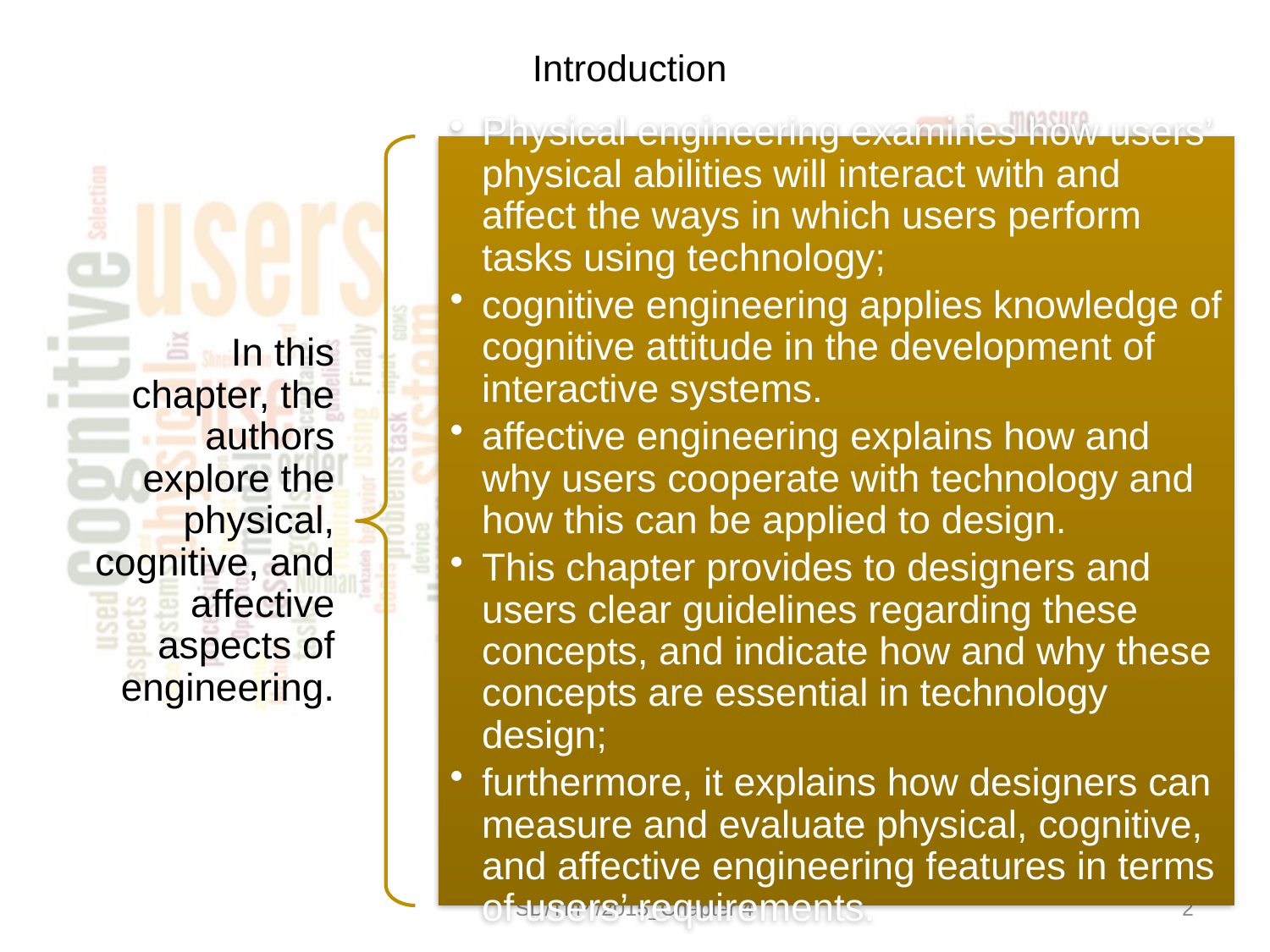

# Introduction
In this chapter, the authors explore the physical, cognitive, and affective aspects of engineering.
Physical engineering examines how users’ physical abilities will interact with and affect the ways in which users perform tasks using technology;
cognitive engineering applies knowledge of cognitive attitude in the development of interactive systems.
affective engineering explains how and why users cooperate with technology and how this can be applied to design.
This chapter provides to designers and users clear guidelines regarding these concepts, and indicate how and why these concepts are essential in technology design;
furthermore, it explains how designers can measure and evaluate physical, cognitive, and affective engineering features in terms of users’ requirements.
SD/TI/PI/2015_Chapter 4
2